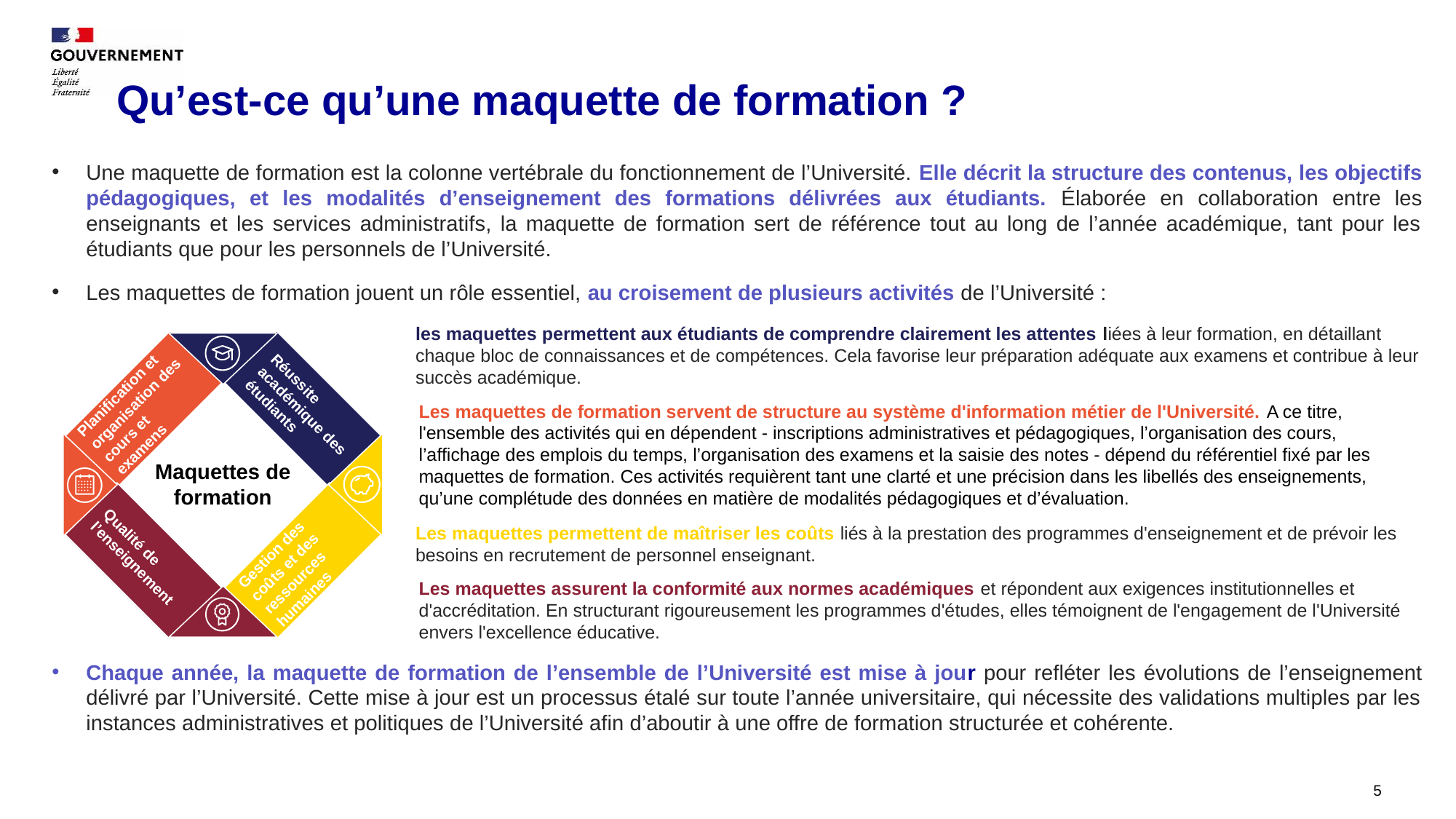

Qu’est-ce qu’une maquette de formation ?
Une maquette de formation est la colonne vertébrale du fonctionnement de l’Université. Elle décrit la structure des contenus, les objectifs pédagogiques, et les modalités d’enseignement des formations délivrées aux étudiants. Élaborée en collaboration entre les enseignants et les services administratifs, la maquette de formation sert de référence tout au long de l’année académique, tant pour les étudiants que pour les personnels de l’Université.
Les maquettes de formation jouent un rôle essentiel, au croisement de plusieurs activités de l’Université :

Chaque année, la maquette de formation de l’ensemble de l’Université est mise à jour pour refléter les évolutions de l’enseignement délivré par l’Université. Cette mise à jour est un processus étalé sur toute l’année universitaire, qui nécessite des validations multiples par les instances administratives et politiques de l’Université afin d’aboutir à une offre de formation structurée et cohérente.
les maquettes permettent aux étudiants de comprendre clairement les attentes liées à leur formation, en détaillant chaque bloc de connaissances et de compétences. Cela favorise leur préparation adéquate aux examens et contribue à leur succès académique.

Planification et organisation des cours et examens

Réussite académique des étudiants
Les maquettes de formation servent de structure au système d'information métier de l'Université. A ce titre, l'ensemble des activités qui en dépendent - inscriptions administratives et pédagogiques, l’organisation des cours, l’affichage des emplois du temps, l’organisation des examens et la saisie des notes - dépend du référentiel fixé par les maquettes de formation. Ces activités requièrent tant une clarté et une précision dans les libellés des enseignements, qu’une complétude des données en matière de modalités pédagogiques et d’évaluation.

Maquettes de formation

Les maquettes permettent de maîtriser les coûts liés à la prestation des programmes d'enseignement et de prévoir les besoins en recrutement de personnel enseignant.
Gestion des coûts et des ressources humaines

Qualité de l’enseignement
Les maquettes assurent la conformité aux normes académiques et répondent aux exigences institutionnelles et d'accréditation. En structurant rigoureusement les programmes d'études, elles témoignent de l'engagement de l'Université envers l'excellence éducative.

5